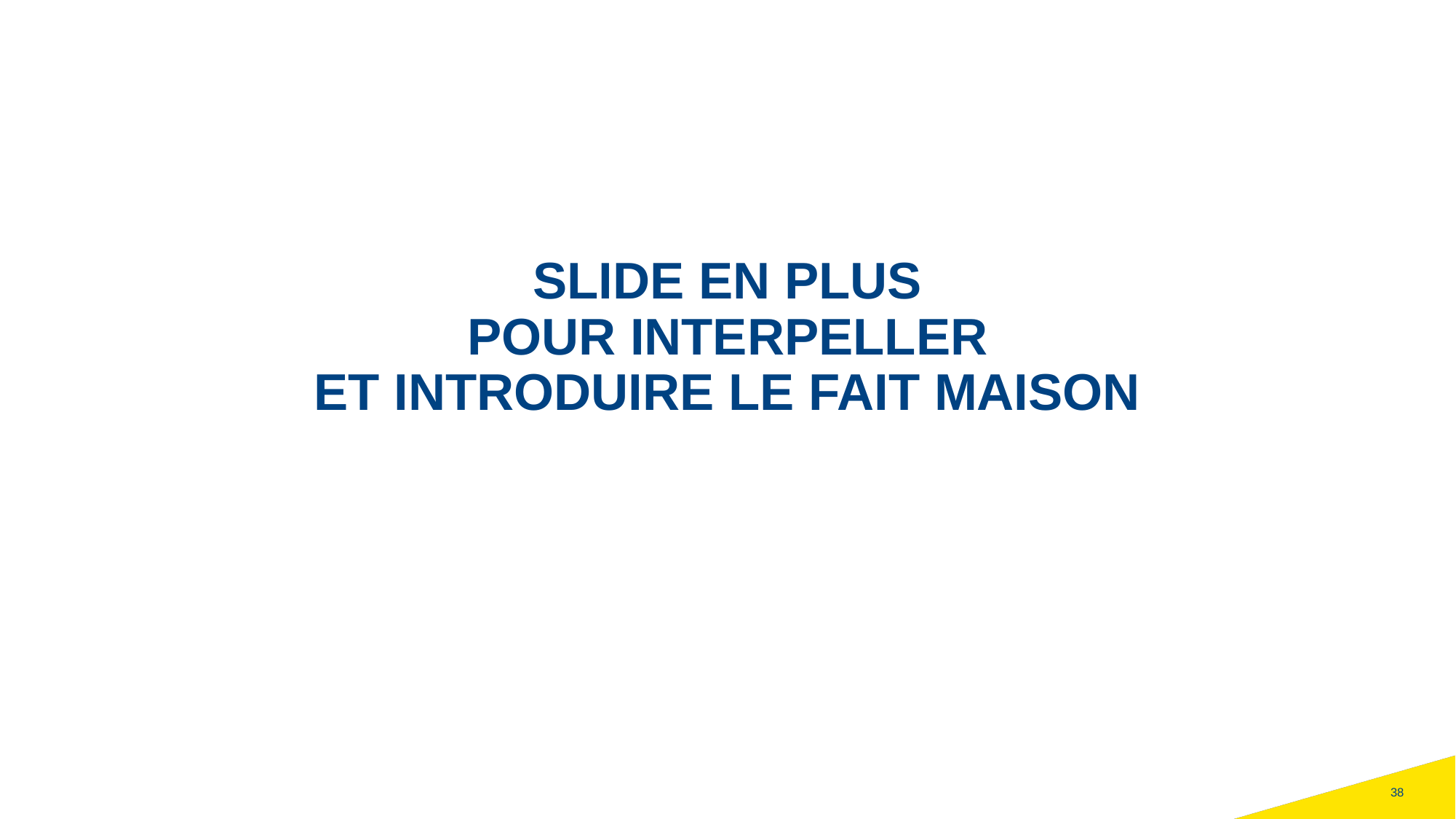

# SLIDE EN PLUS Pour INTERPELLER ET INTRODUIRE LE FAIT MAISON

38